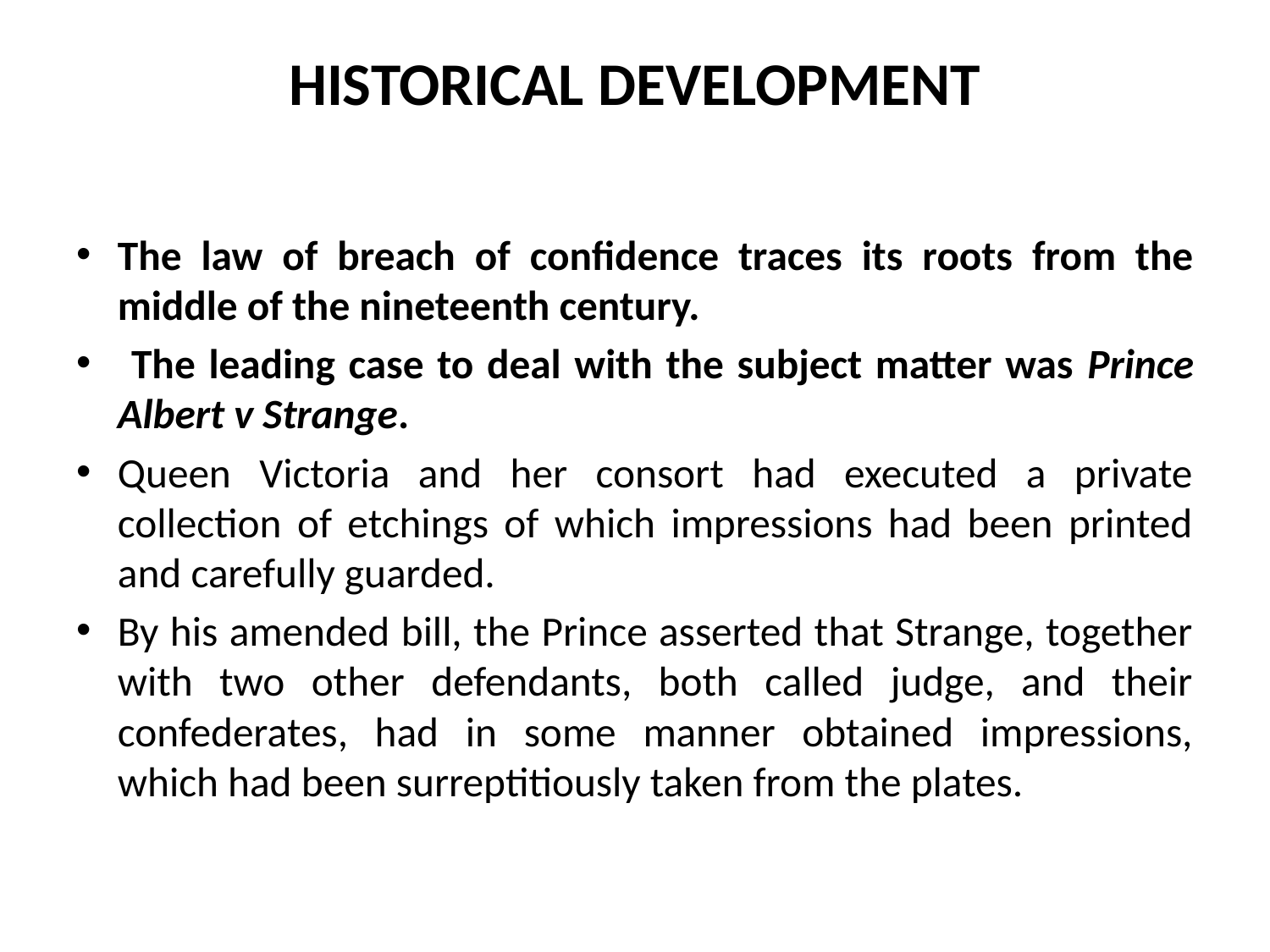

# HISTORICAL DEVELOPMENT
The law of breach of confidence traces its roots from the middle of the nineteenth century.
 The leading case to deal with the subject matter was Prince Albert v Strange.
Queen Victoria and her consort had executed a private collection of etchings of which impressions had been printed and carefully guarded.
By his amended bill, the Prince asserted that Strange, together with two other defendants, both called judge, and their confederates, had in some manner obtained impressions, which had been surreptitiously taken from the plates.